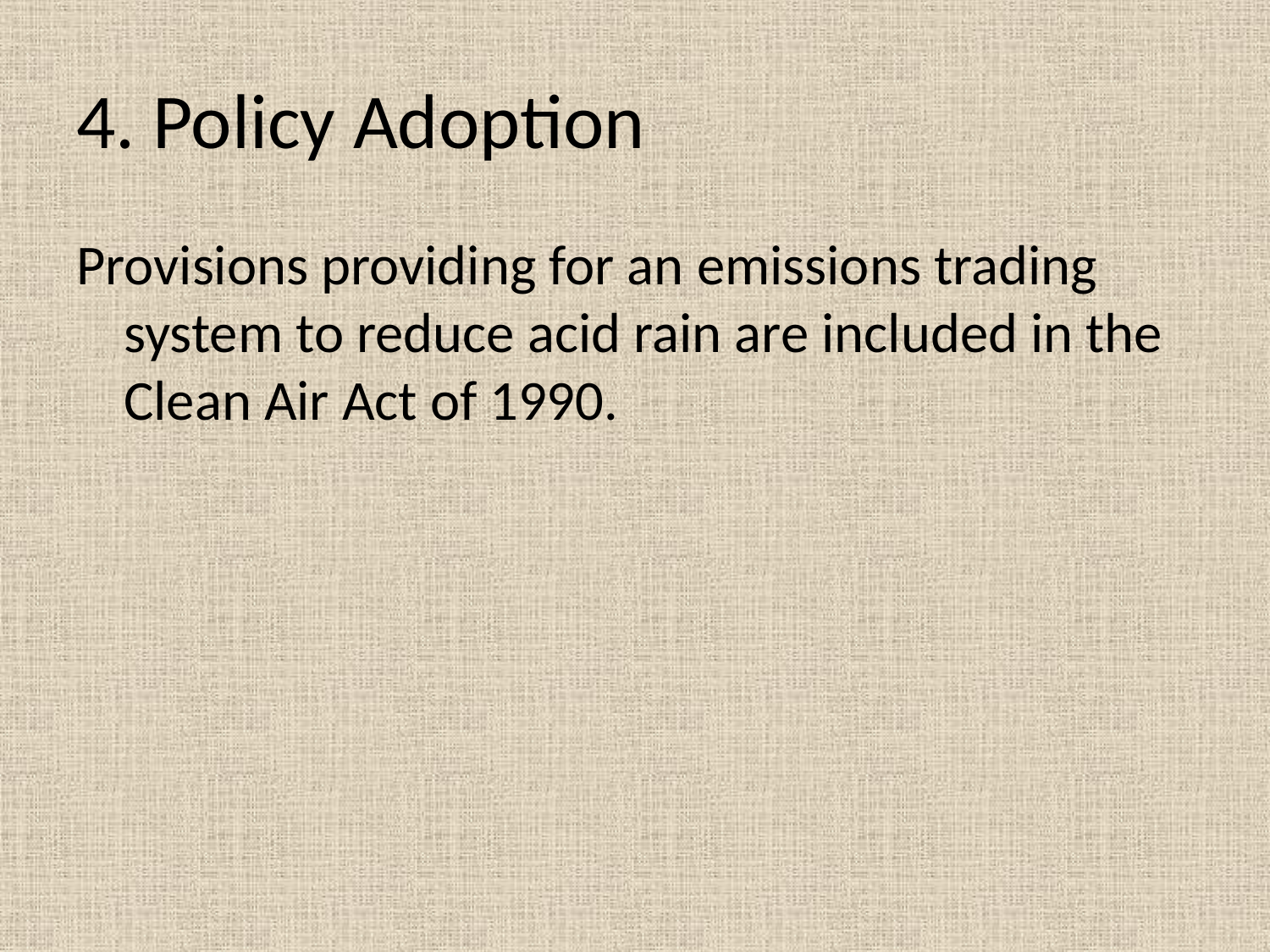

# 4. Policy Adoption
Provisions providing for an emissions trading system to reduce acid rain are included in the Clean Air Act of 1990.